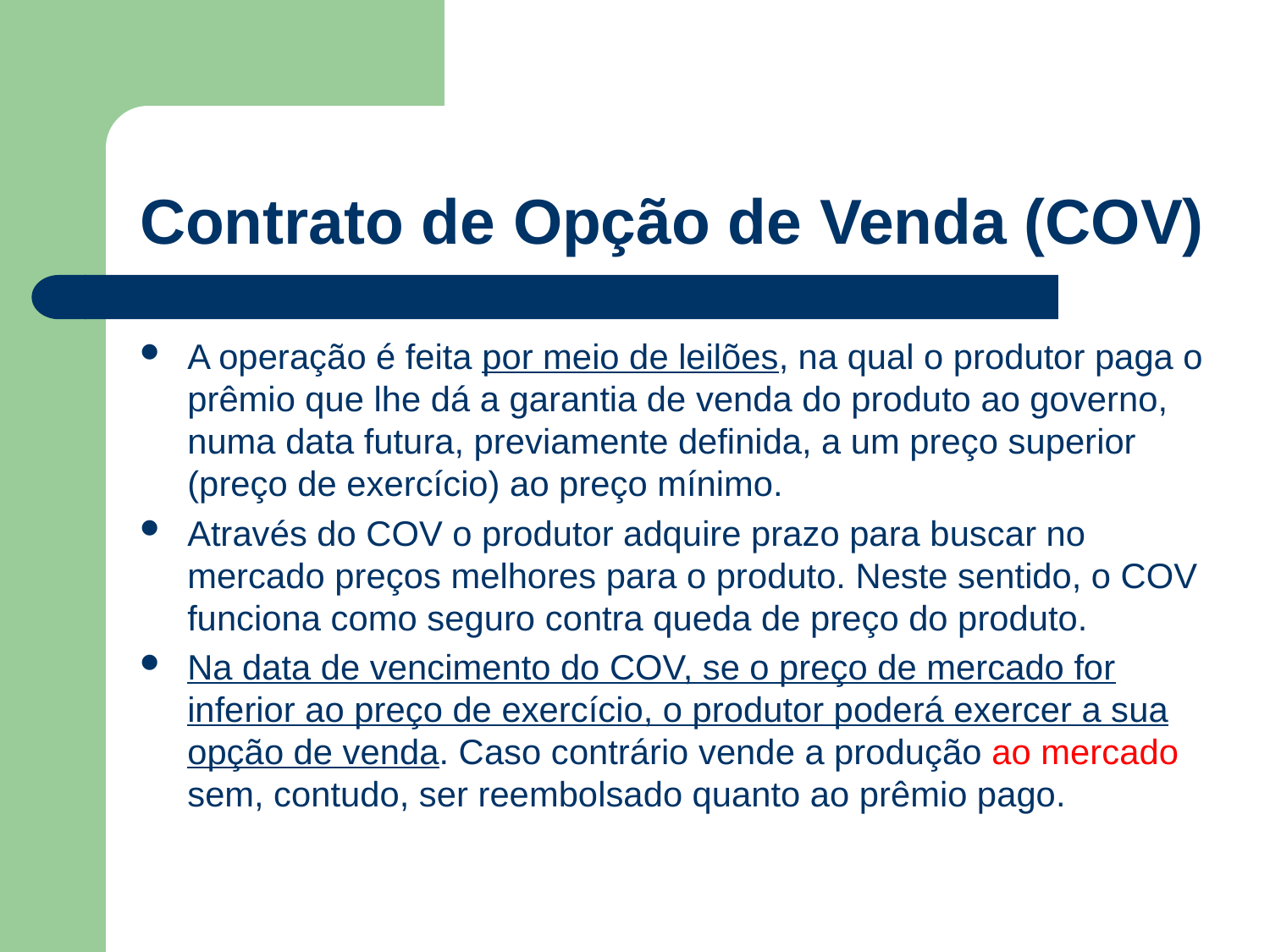

Contrato de Opção de Venda (COV)
A operação é feita por meio de leilões, na qual o produtor paga o prêmio que lhe dá a garantia de venda do produto ao governo, numa data futura, previamente definida, a um preço superior (preço de exercício) ao preço mínimo.
Através do COV o produtor adquire prazo para buscar no mercado preços melhores para o produto. Neste sentido, o COV funciona como seguro contra queda de preço do produto.
Na data de vencimento do COV, se o preço de mercado for inferior ao preço de exercício, o produtor poderá exercer a sua opção de venda. Caso contrário vende a produção ao mercado sem, contudo, ser reembolsado quanto ao prêmio pago.